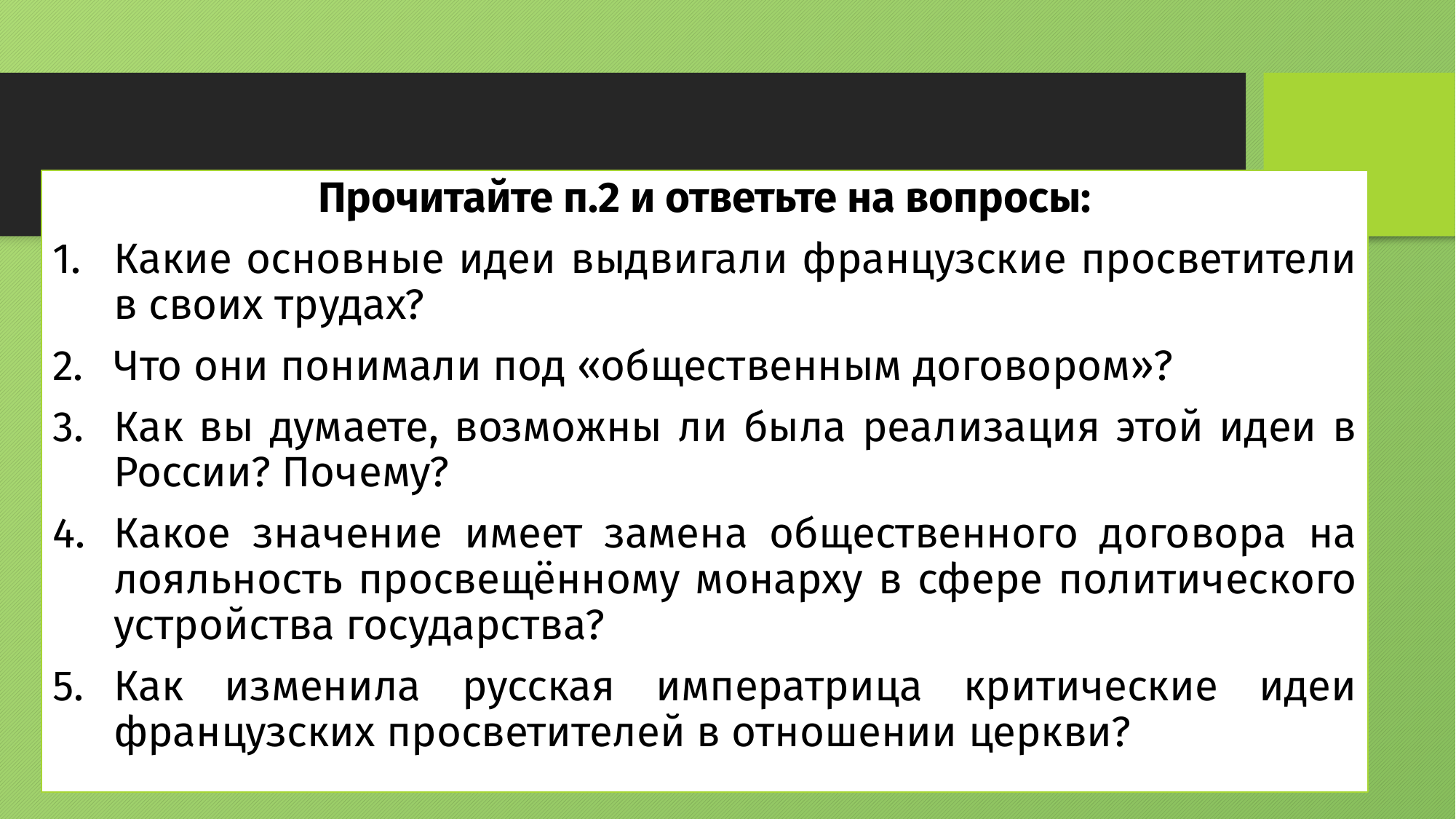

#
Прочитайте п.2 и ответьте на вопросы:
Какие основные идеи выдвигали французские просветители в своих трудах?
Что они понимали под «общественным договором»?
Как вы думаете, возможны ли была реализация этой идеи в России? Почему?
Какое значение имеет замена общественного договора на лояльность просвещённому монарху в сфере политического устройства государства?
Как изменила русская императрица критические идеи французских просветителей в отношении церкви?